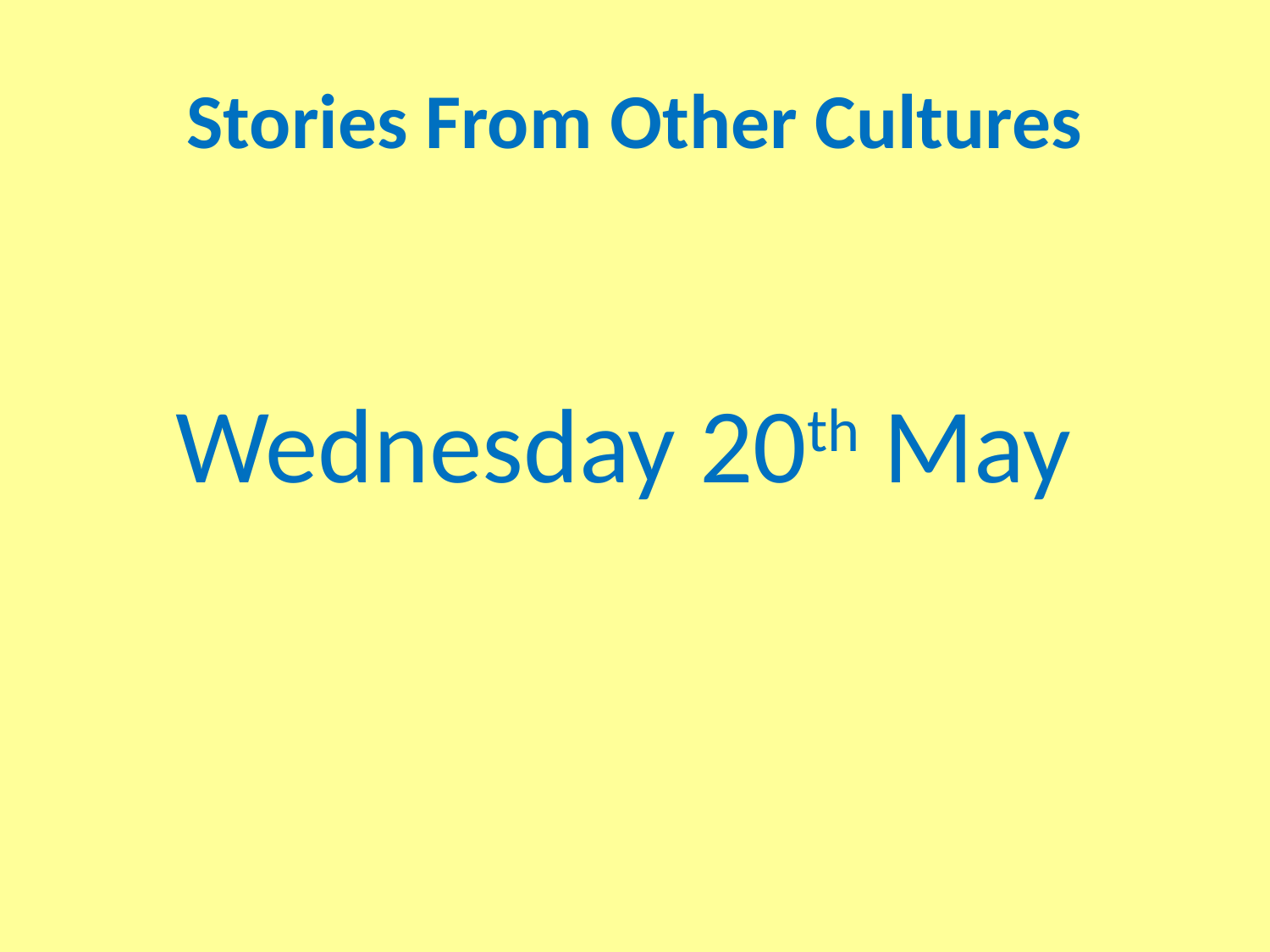

# Stories From Other Cultures

Wednesday 20th May